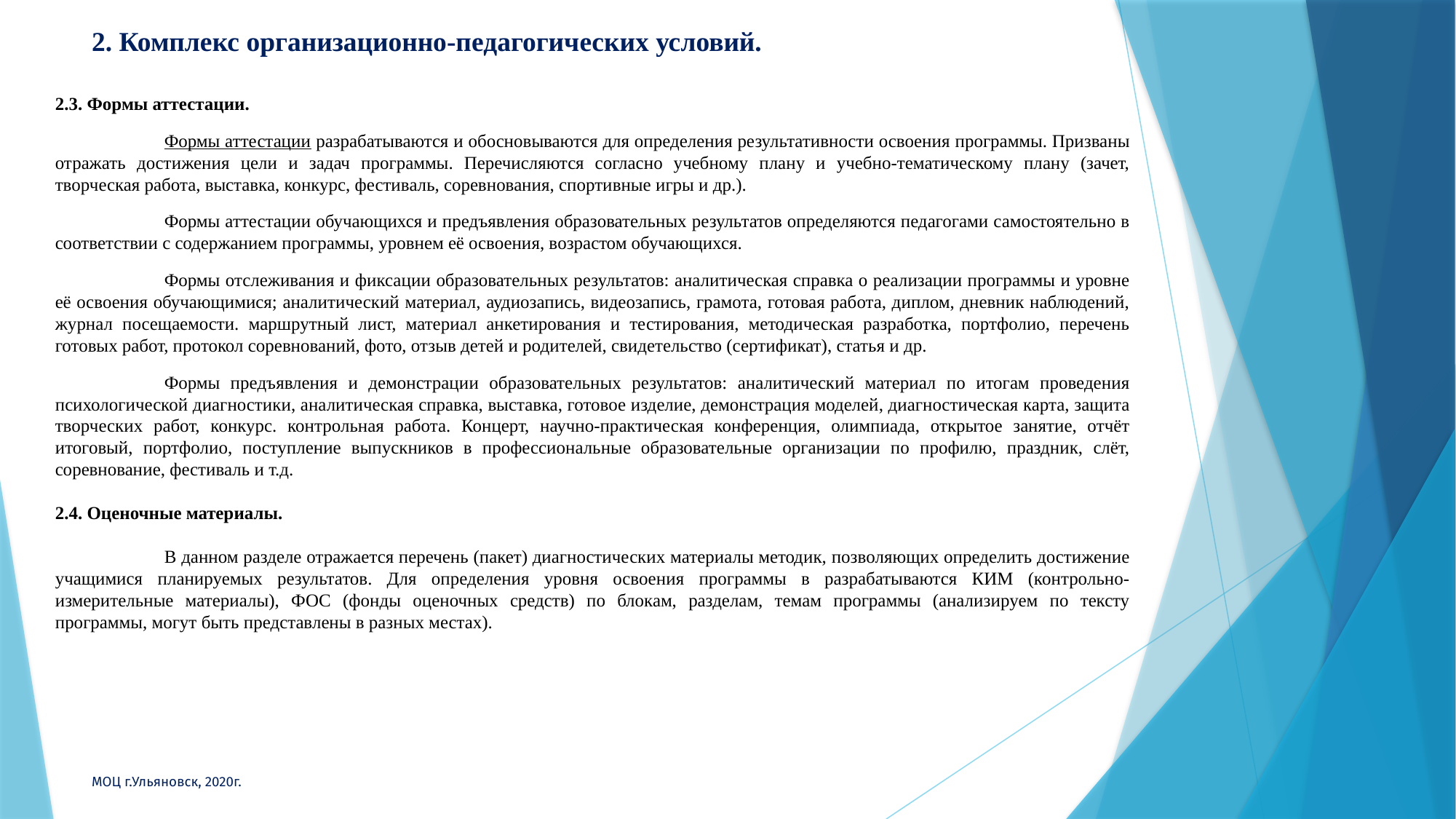

# 2. Комплекс организационно-педагогических условий.
2.3. Формы аттестации.
	Формы аттестации разрабатываются и обосновываются для определения результативности освоения программы. Призваны отражать достижения цели и задач программы. Перечисляются согласно учебному плану и учебно-тематическому плану (зачет, творческая работа, выставка, конкурс, фестиваль, соревнования, спортивные игры и др.).
	Формы аттестации обучающихся и предъявления образовательных результатов определяются педагогами самостоятельно в соответствии с содержанием программы, уровнем её освоения, возрастом обучающихся.
	Формы отслеживания и фиксации образовательных результатов: аналитическая справка о реализации программы и уровне её освоения обучающимися; аналитический материал, аудиозапись, видеозапись, грамота, готовая работа, диплом, дневник наблюдений, журнал посещаемости. маршрутный лист, материал анкетирования и тестирования, методическая разработка, портфолио, перечень готовых работ, протокол соревнований, фото, отзыв детей и родителей, свидетельство (сертификат), статья и др.
	Формы предъявления и демонстрации образовательных результатов: аналитический материал по итогам проведения психологической диагностики, аналитическая справка, выставка, готовое изделие, демонстрация моделей, диагностическая карта, защита творческих работ, конкурс. контрольная работа. Концерт, научно-практическая конференция, олимпиада, открытое занятие, отчёт итоговый, портфолио, поступление выпускников в профессиональные образовательные организации по профилю, праздник, слёт, соревнование, фестиваль и т.д.

2.4. Оценочные материалы.

	В данном разделе отражается перечень (пакет) диагностических материалы методик, позволяющих определить достижение учащимися планируемых результатов. Для определения уровня освоения программы в разрабатываются КИМ (контрольно-измерительные материалы), ФОС (фонды оценочных средств) по блокам, разделам, темам программы (анализируем по тексту программы, могут быть представлены в разных местах).

МОЦ г.Ульяновск, 2020г.